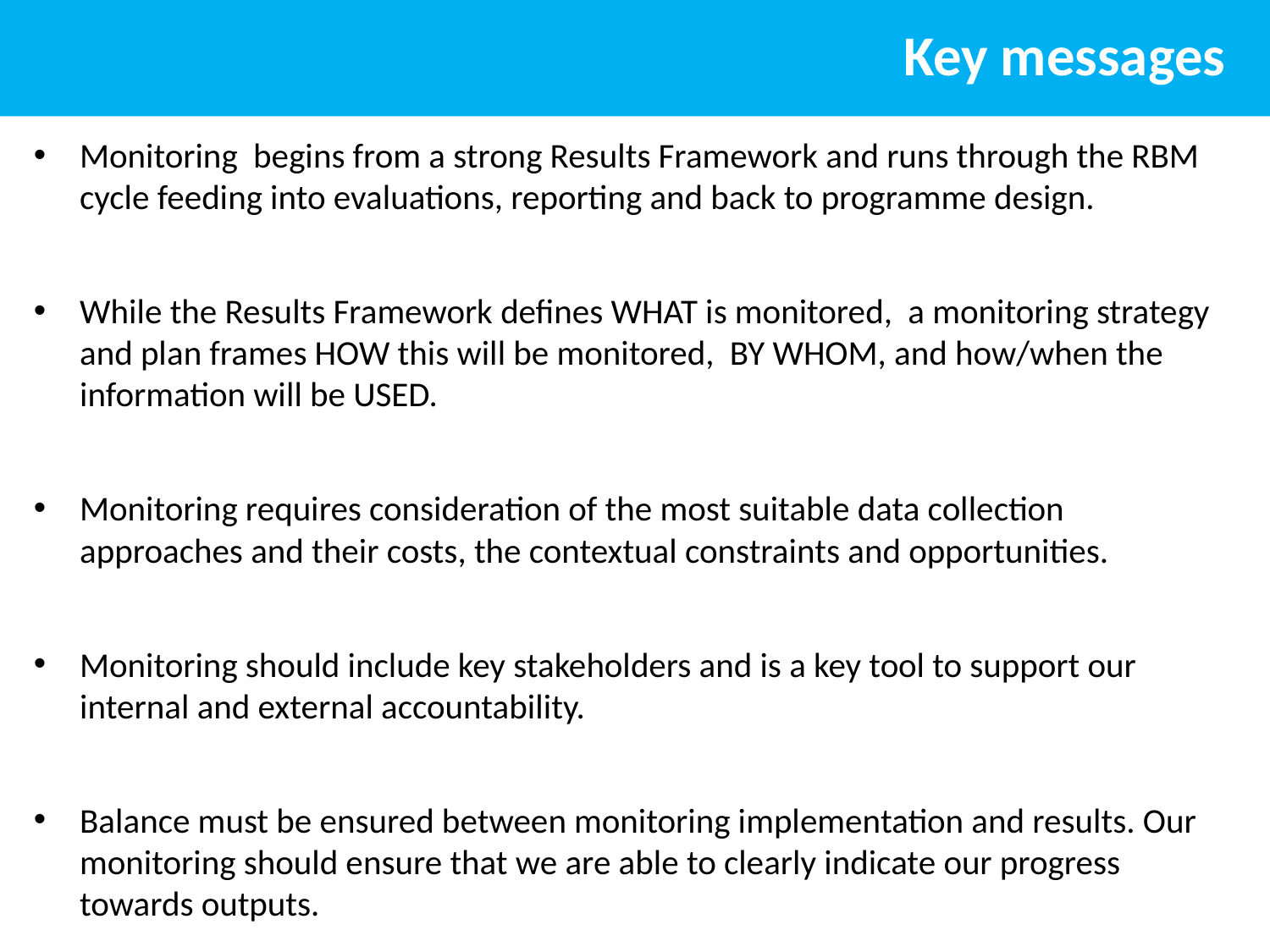

# Key messages
Monitoring  begins from a strong Results Framework and runs through the RBM cycle feeding into evaluations, reporting and back to programme design.

While the Results Framework defines WHAT is monitored,  a monitoring strategy and plan frames HOW this will be monitored,  BY WHOM, and how/when the information will be USED.

Monitoring requires consideration of the most suitable data collection  approaches and their costs, the contextual constraints and opportunities.

Monitoring should include key stakeholders and is a key tool to support our internal and external accountability.

Balance must be ensured between monitoring implementation and results. Our monitoring should ensure that we are able to clearly indicate our progress towards outputs.